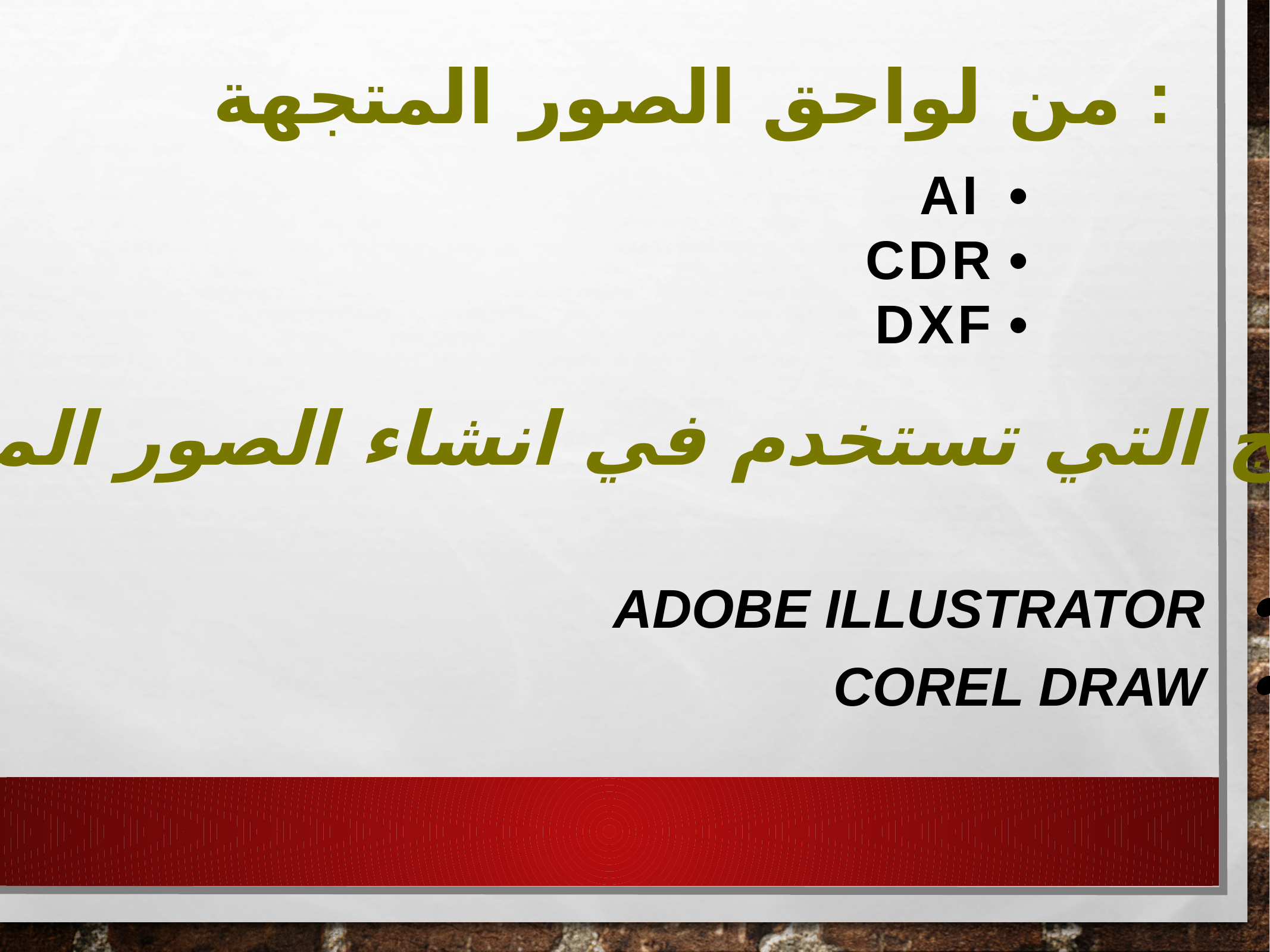

# من لواحق الصور المتجهة :
	•	 AI
	•	 CDR
	•	 DXF
من البرامج التي تستخدم في انشاء الصور المتجهة :

	•	  ADOBE ILLUSTRATOR
	•	  COREL DRAW